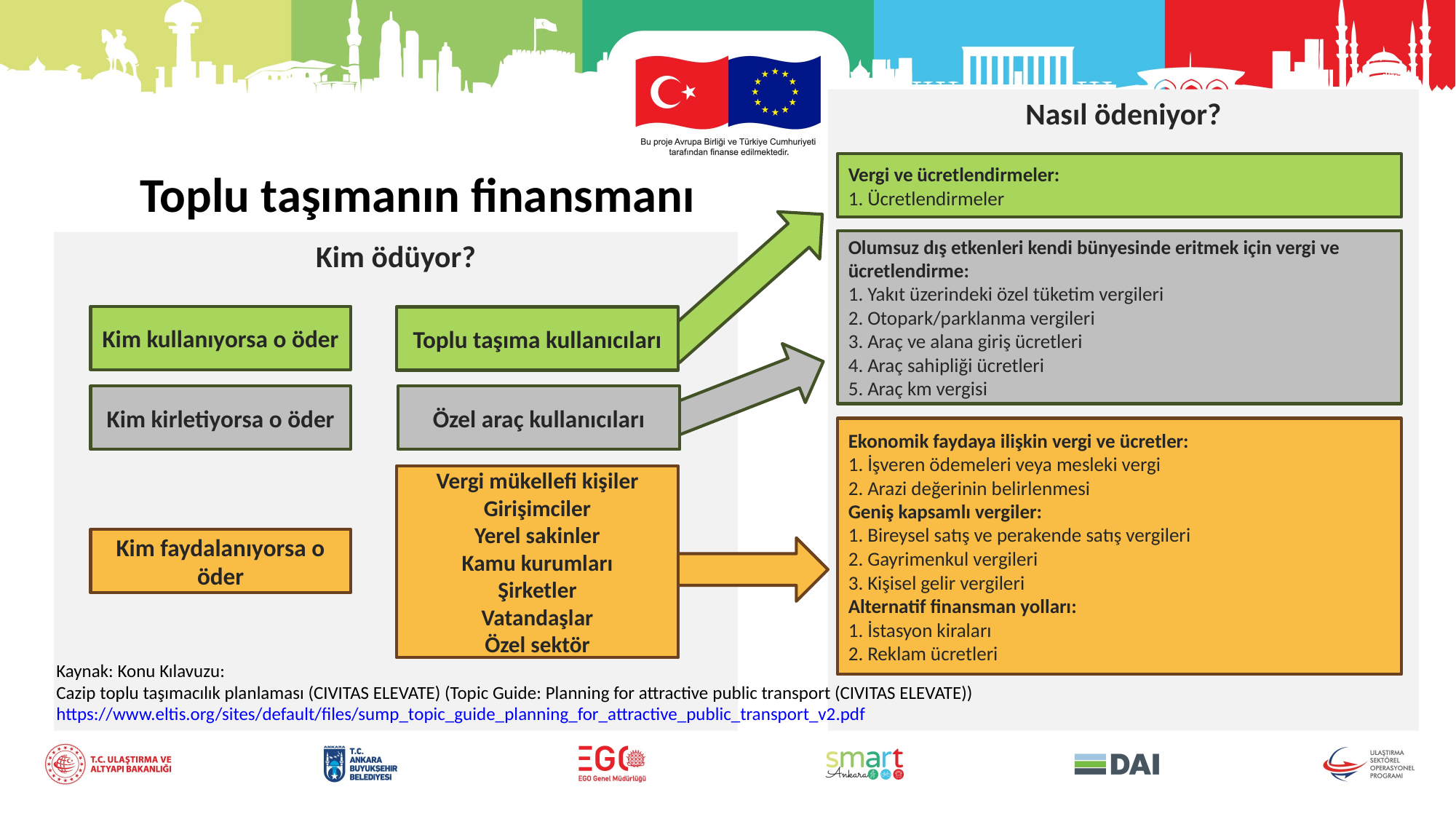

Nasıl ödeniyor?
Toplu taşımanın finansmanı
Vergi ve ücretlendirmeler:
1. Ücretlendirmeler
Olumsuz dış etkenleri kendi bünyesinde eritmek için vergi ve ücretlendirme:
1. Yakıt üzerindeki özel tüketim vergileri
2. Otopark/parklanma vergileri
3. Araç ve alana giriş ücretleri
4. Araç sahipliği ücretleri
5. Araç km vergisi
Kim ödüyor?

Kim kullanıyorsa o öder
Toplu taşıma kullanıcıları

Kim kirletiyorsa o öder
Özel araç kullanıcıları
Ekonomik faydaya ilişkin vergi ve ücretler:
1. İşveren ödemeleri veya mesleki vergi
2. Arazi değerinin belirlenmesi
Geniş kapsamlı vergiler:
1. Bireysel satış ve perakende satış vergileri
2. Gayrimenkul vergileri
3. Kişisel gelir vergileri
Alternatif finansman yolları:
1. İstasyon kiraları
2. Reklam ücretleri
Vergi mükellefi kişiler
Girişimciler
Yerel sakinler
Kamu kurumları
Şirketler
Vatandaşlar
Özel sektör
Kim faydalanıyorsa o öder

Kaynak: Konu Kılavuzu:
Cazip toplu taşımacılık planlaması (CIVITAS ELEVATE) (Topic Guide: Planning for attractive public transport (CIVITAS ELEVATE))
https://www.eltis.org/sites/default/files/sump_topic_guide_planning_for_attractive_public_transport_v2.pdf